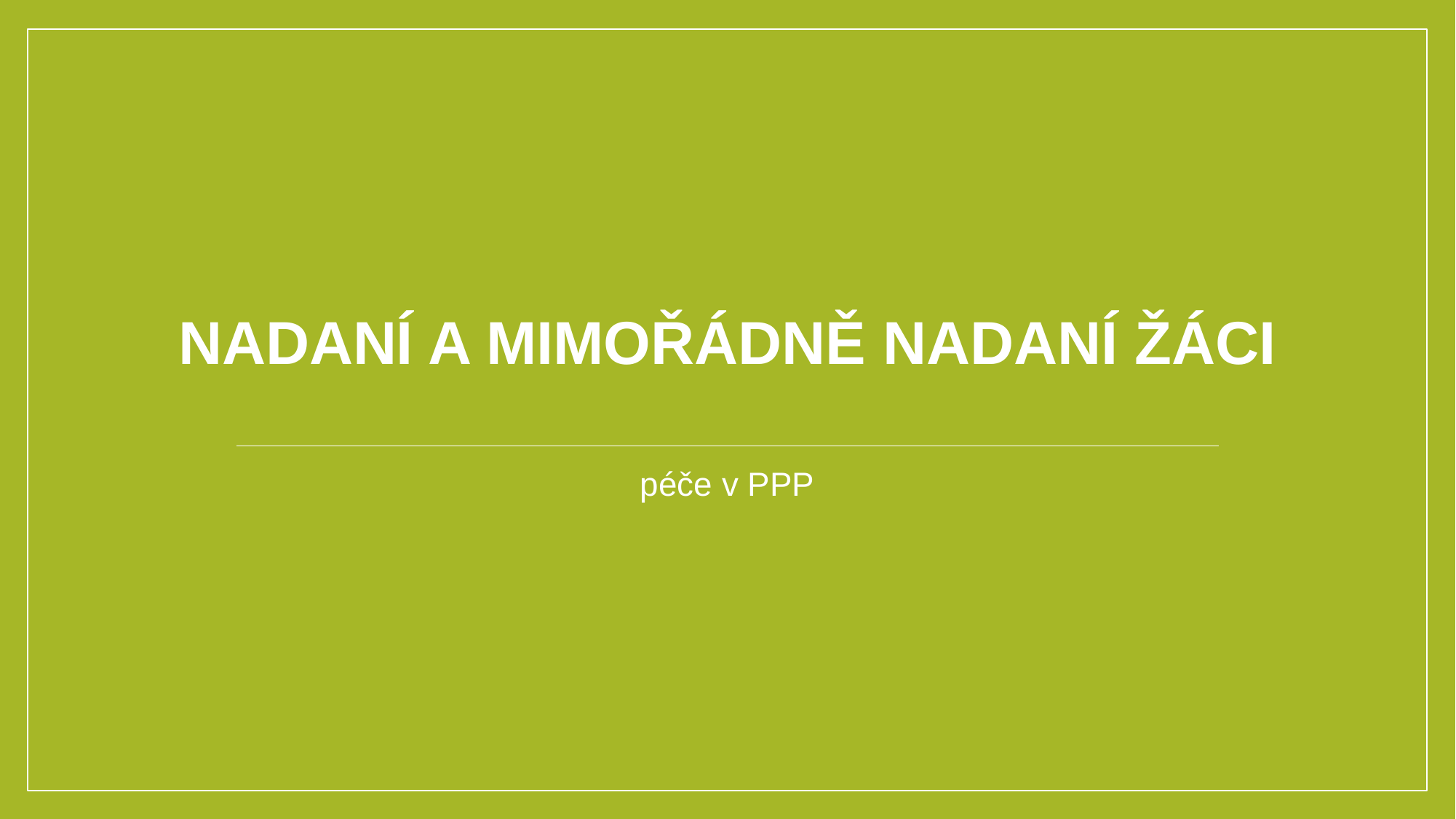

# NADANÍ A MIMOŘÁDNĚ NADANÍ ŽÁCI
péče v PPP